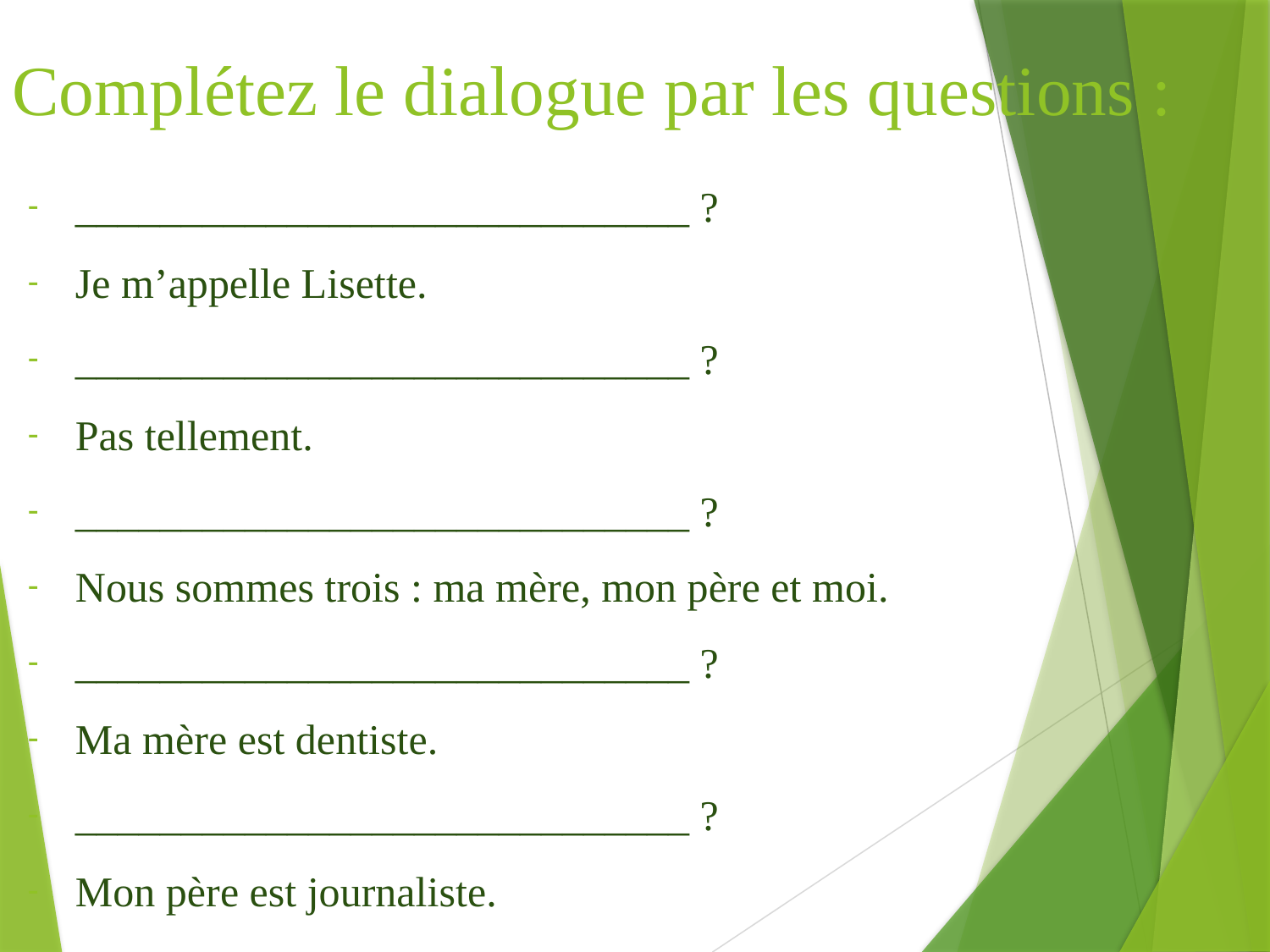

# Complétez le dialogue par les questions :
_____________________________ ?
Je m’appelle Lisette.
_____________________________ ?
Pas tellement.
_____________________________ ?
Nous sommes trois : ma mère, mon père et moi.
_____________________________ ?
Ma mère est dentiste.
_____________________________ ?
Mon père est journaliste.